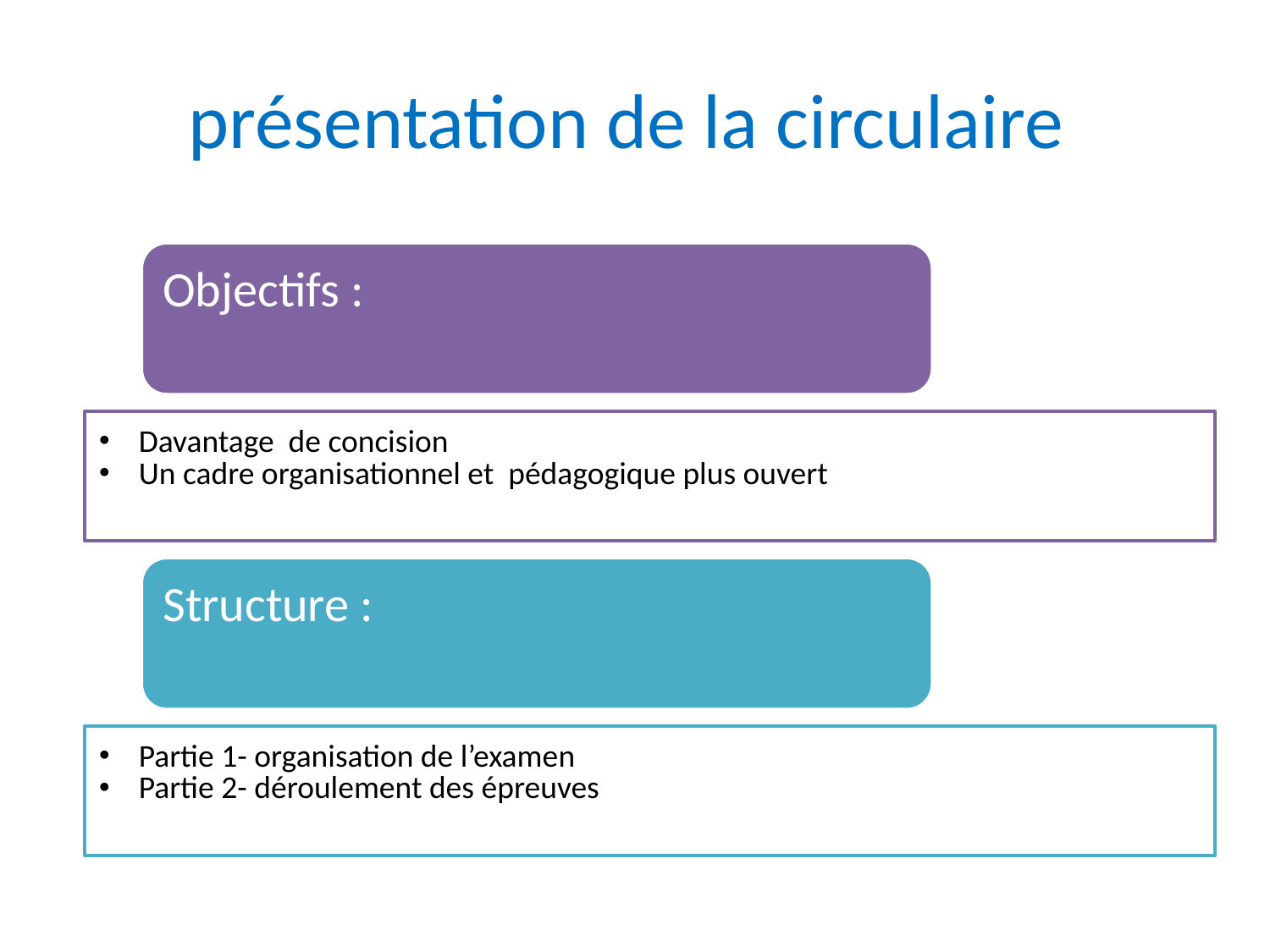

# présentation de la circulaire
Objectifs :
Structure :
Davantage  de concision
Partie 1- organisation de l’examen
Un cadre organisationnel et  pédagogique plus ouvert
Partie 2- déroulement des épreuves